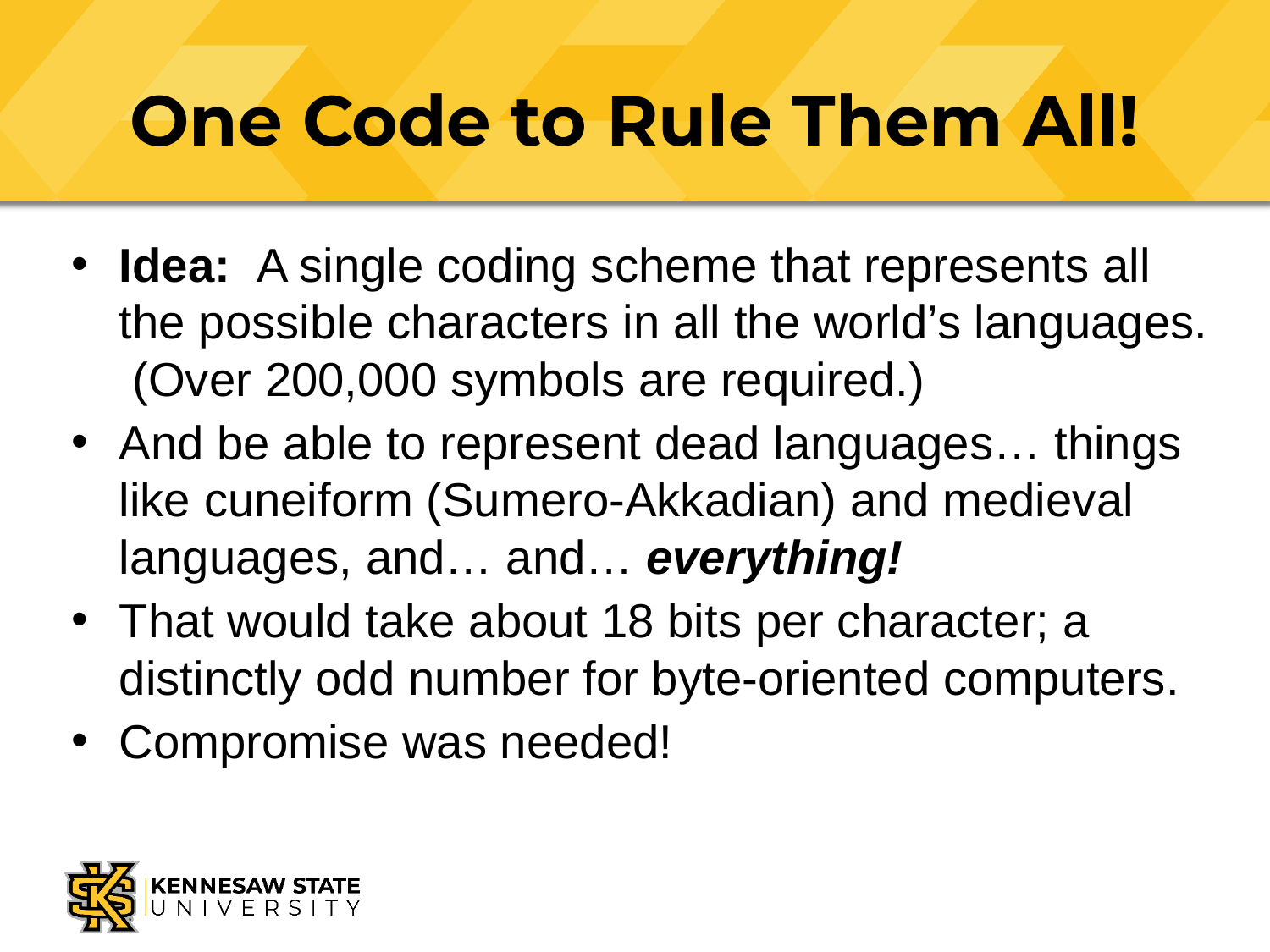

# One Code to Rule Them All!
Idea:  A single coding scheme that represents all the possible characters in all the world’s languages.  (Over 200,000 symbols are required.)
And be able to represent dead languages… things like cuneiform (Sumero-Akkadian) and medieval languages, and… and… everything!
That would take about 18 bits per character; a distinctly odd number for byte-oriented computers.
Compromise was needed!